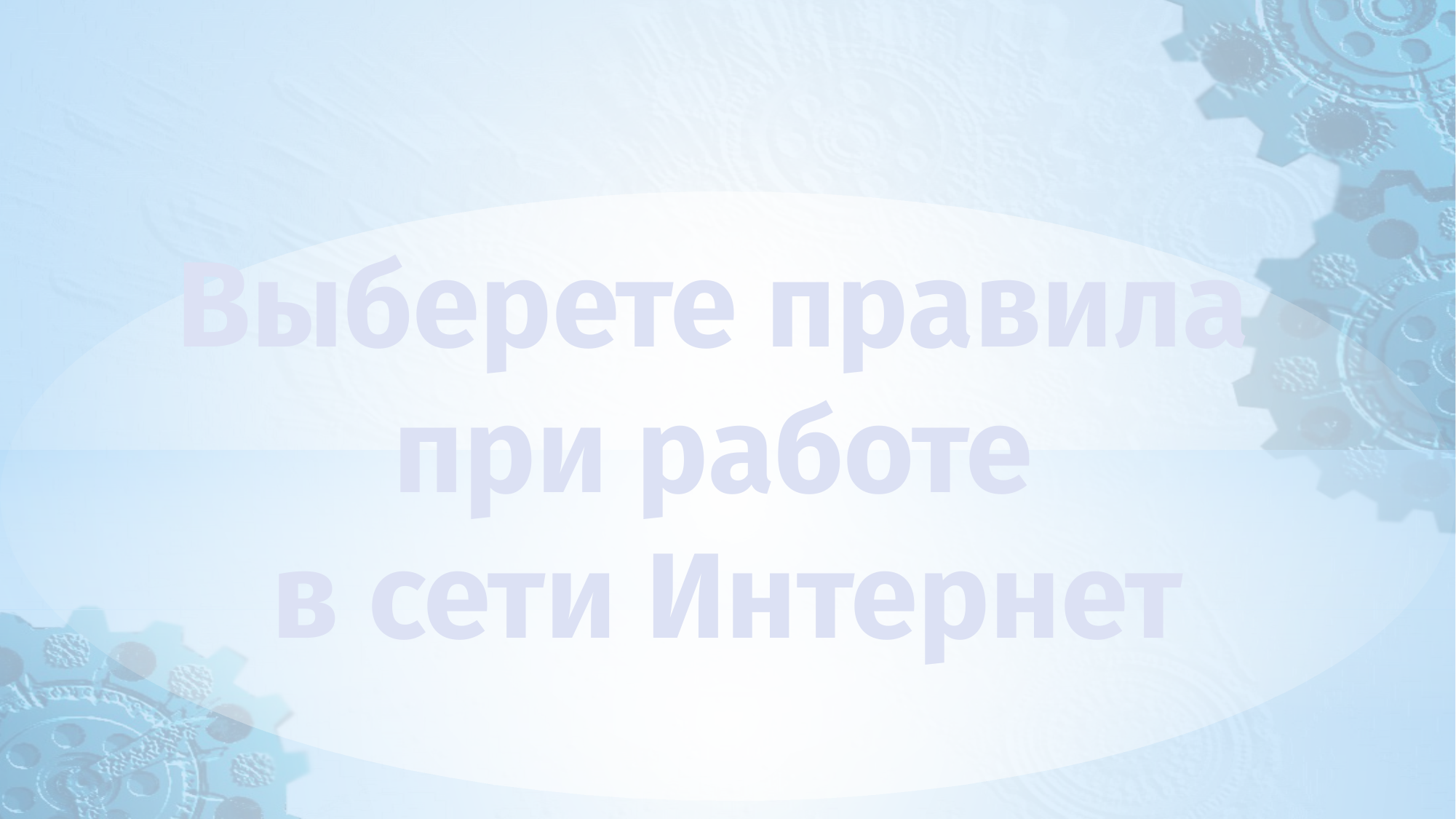

# Выберете правила при работе в сети Интернет